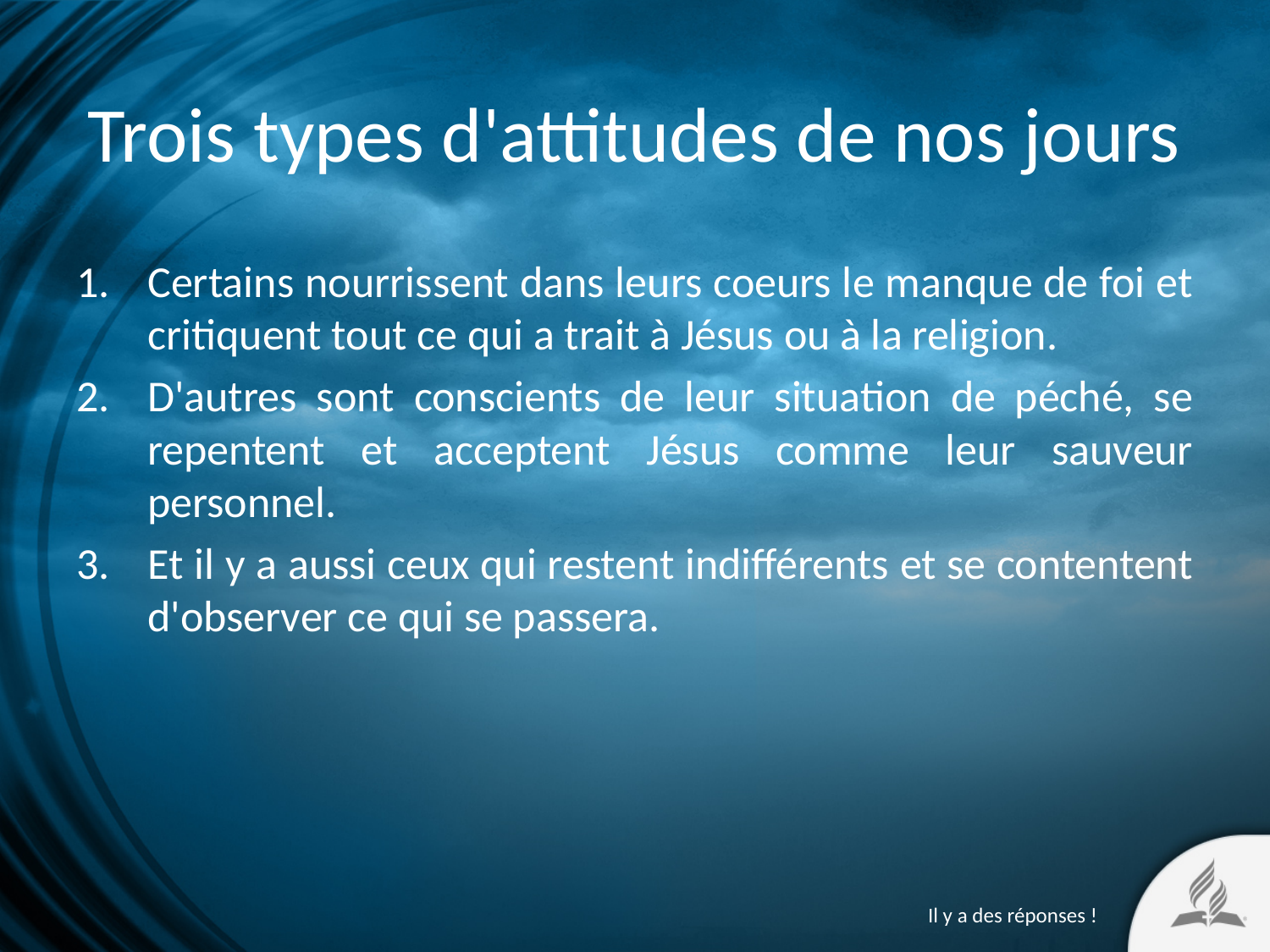

# Trois types d'attitudes de nos jours
Certains nourrissent dans leurs coeurs le manque de foi et critiquent tout ce qui a trait à Jésus ou à la religion.
D'autres sont conscients de leur situation de péché, se repentent et acceptent Jésus comme leur sauveur personnel.
Et il y a aussi ceux qui restent indifférents et se contentent d'observer ce qui se passera.
Il y a des réponses !